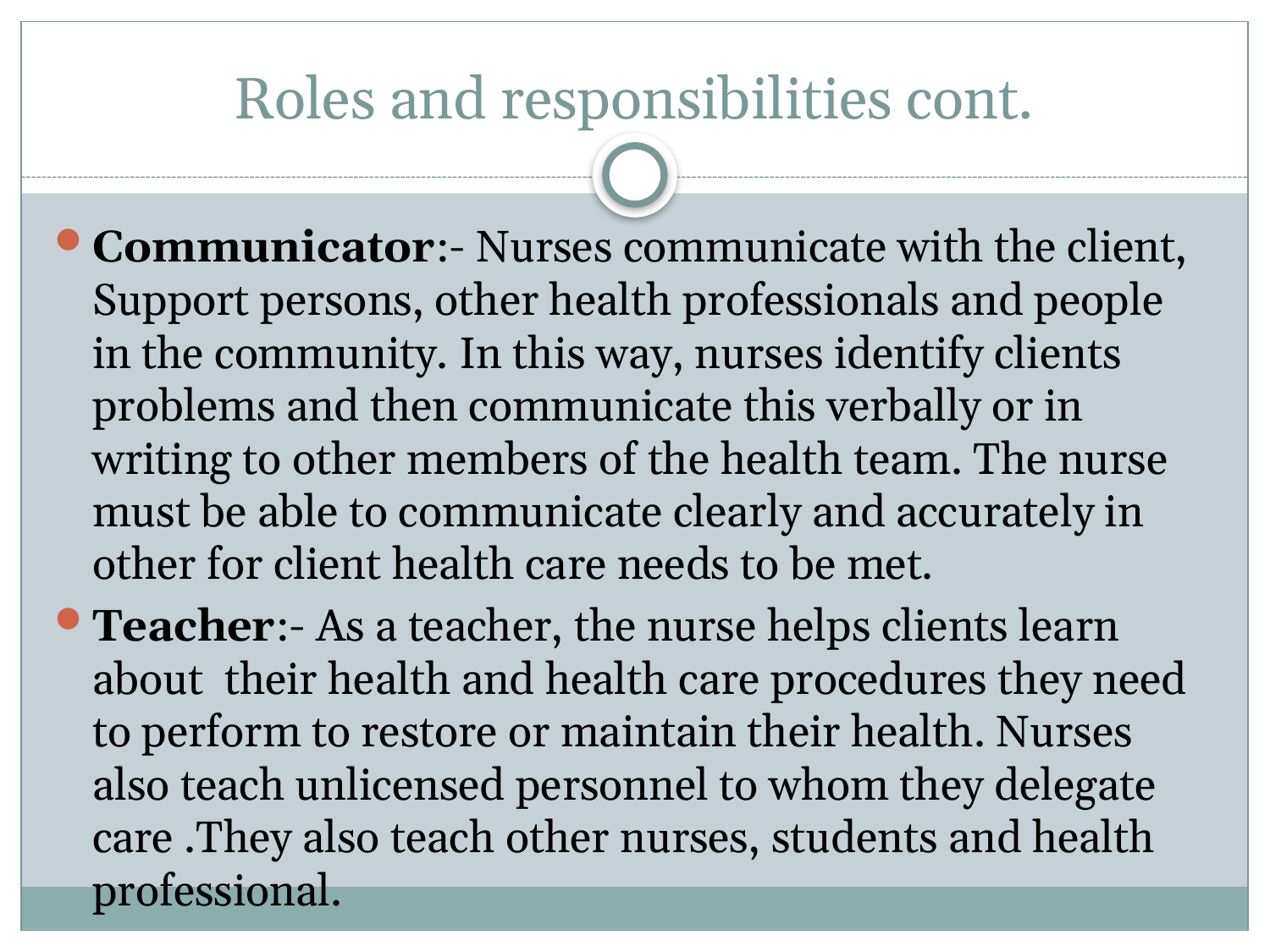

# Roles and responsibilities cont.
Communicator:- Nurses communicate with the client, Support persons, other health professionals and people in the community. In this way, nurses identify clients problems and then communicate this verbally or in writing to other members of the health team. The nurse must be able to communicate clearly and accurately in other for client health care needs to be met.
Teacher:- As a teacher, the nurse helps clients learn about  their health and health care procedures they need to perform to restore or maintain their health. Nurses also teach unlicensed personnel to whom they delegate care .They also teach other nurses, students and health professional.